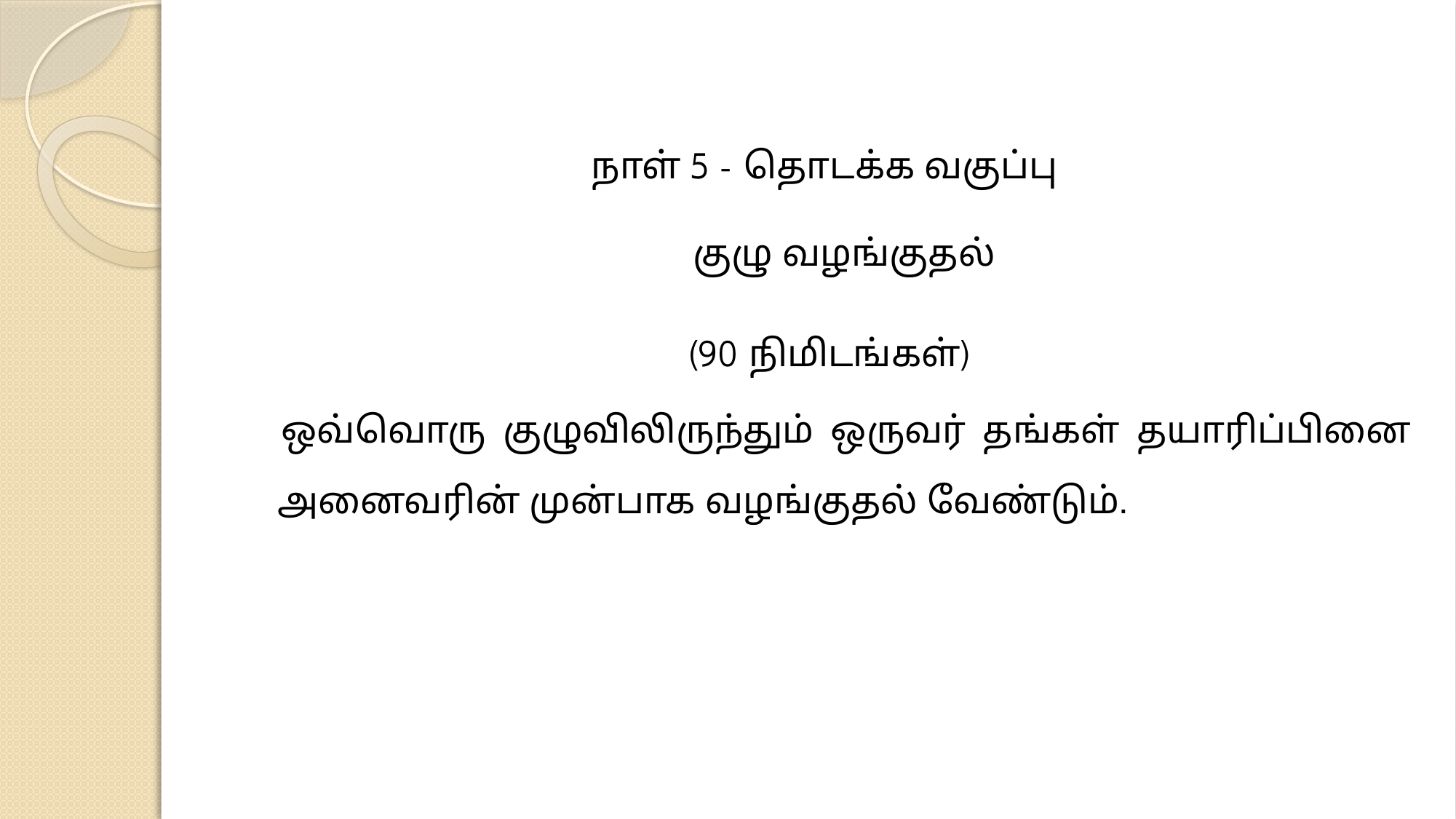

நாள் 5 - தொடக்க வகுப்பு
குழு வழங்குதல்

(90 நிமிடங்கள்)
  ஒவ்வொரு குழுவிலிருந்தும் ஒருவர் தங்கள் தயாரிப்பினை அனைவரின் முன்பாக வழங்குதல் வேண்டும்.